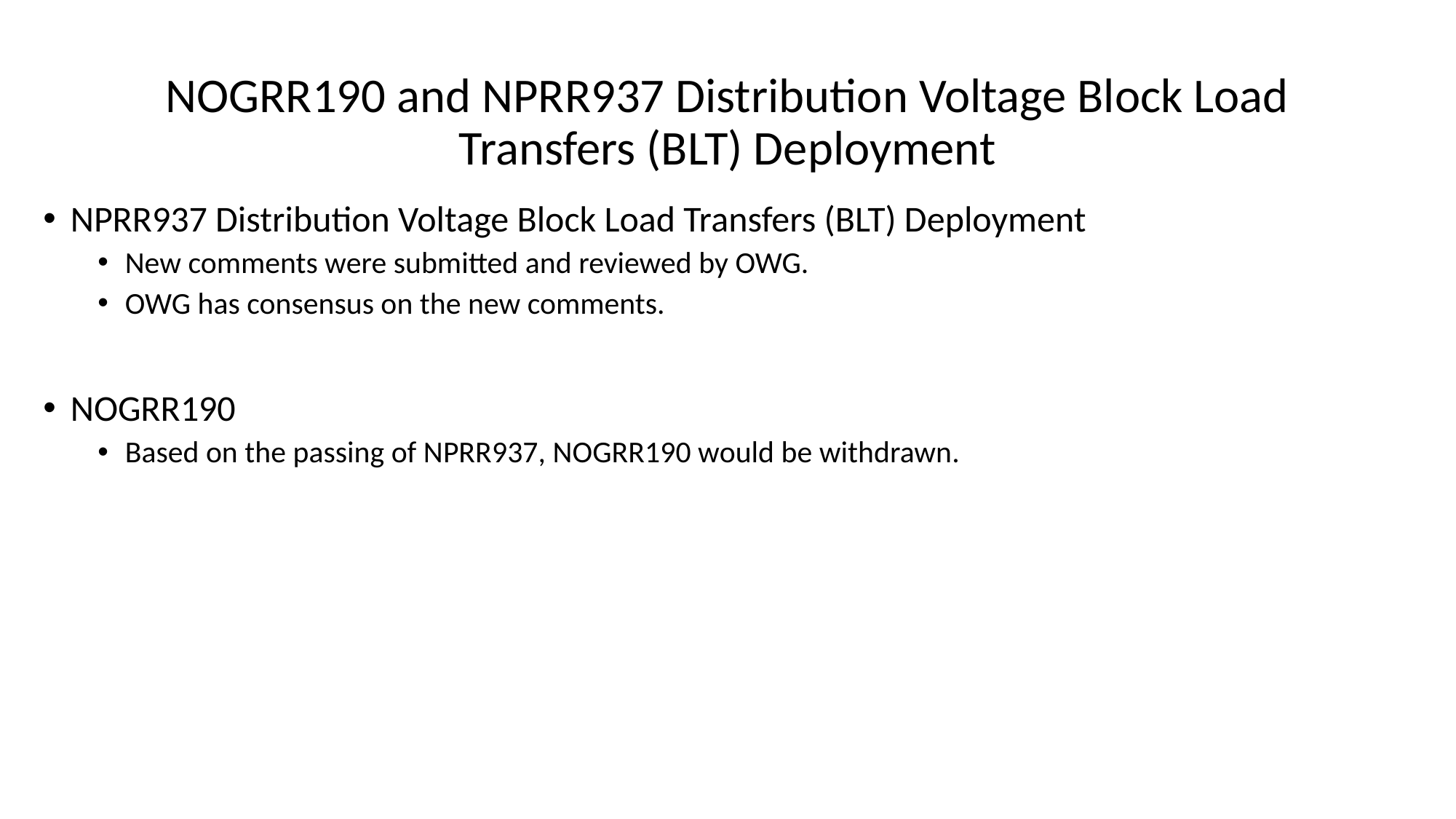

# NOGRR190 and NPRR937 Distribution Voltage Block Load Transfers (BLT) Deployment
NPRR937 Distribution Voltage Block Load Transfers (BLT) Deployment
New comments were submitted and reviewed by OWG.
OWG has consensus on the new comments.

NOGRR190
Based on the passing of NPRR937, NOGRR190 would be withdrawn.